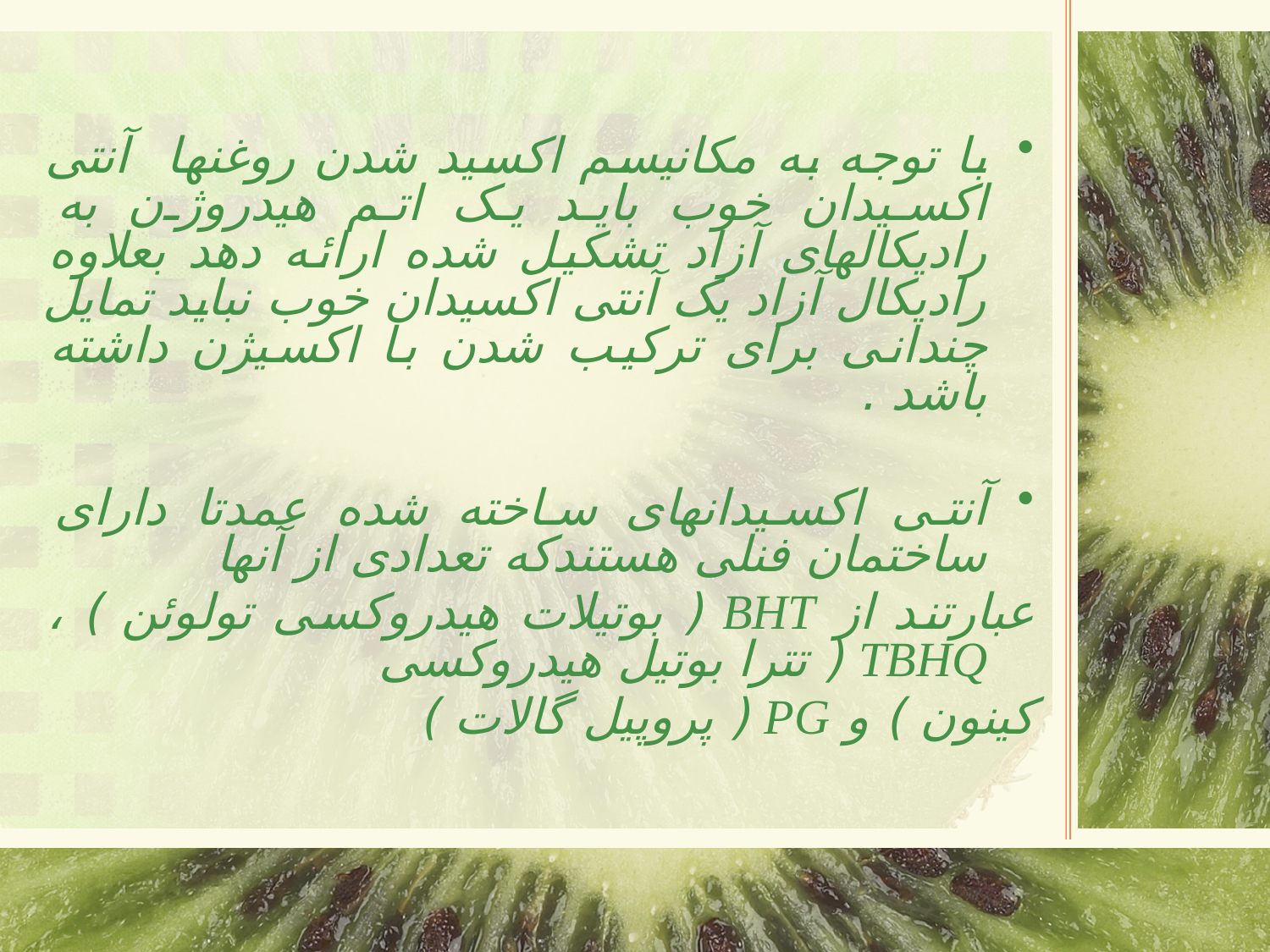

#
با توجه به مکانیسم اکسید شدن روغنها  آنتی اکسیدان خوب باید یک اتم هیدروژن به رادیکالهای آزاد تشکیل شده ارائه دهد بعلاوه رادیکال آزاد یک آنتی اکسیدان خوب نباید تمایل چندانی برای ترکیب شدن با اکسیژن داشته باشد .

آنتی اکسیدانهای ساخته شده عمدتا دارای ساختمان فنلی هستندکه تعدادی از آنها
عبارتند از BHT ( بوتیلات هیدروکسی تولوئن ) ، TBHQ ( تترا بوتیل هیدروکسی
کینون ) و PG ( پروپیل گالات )